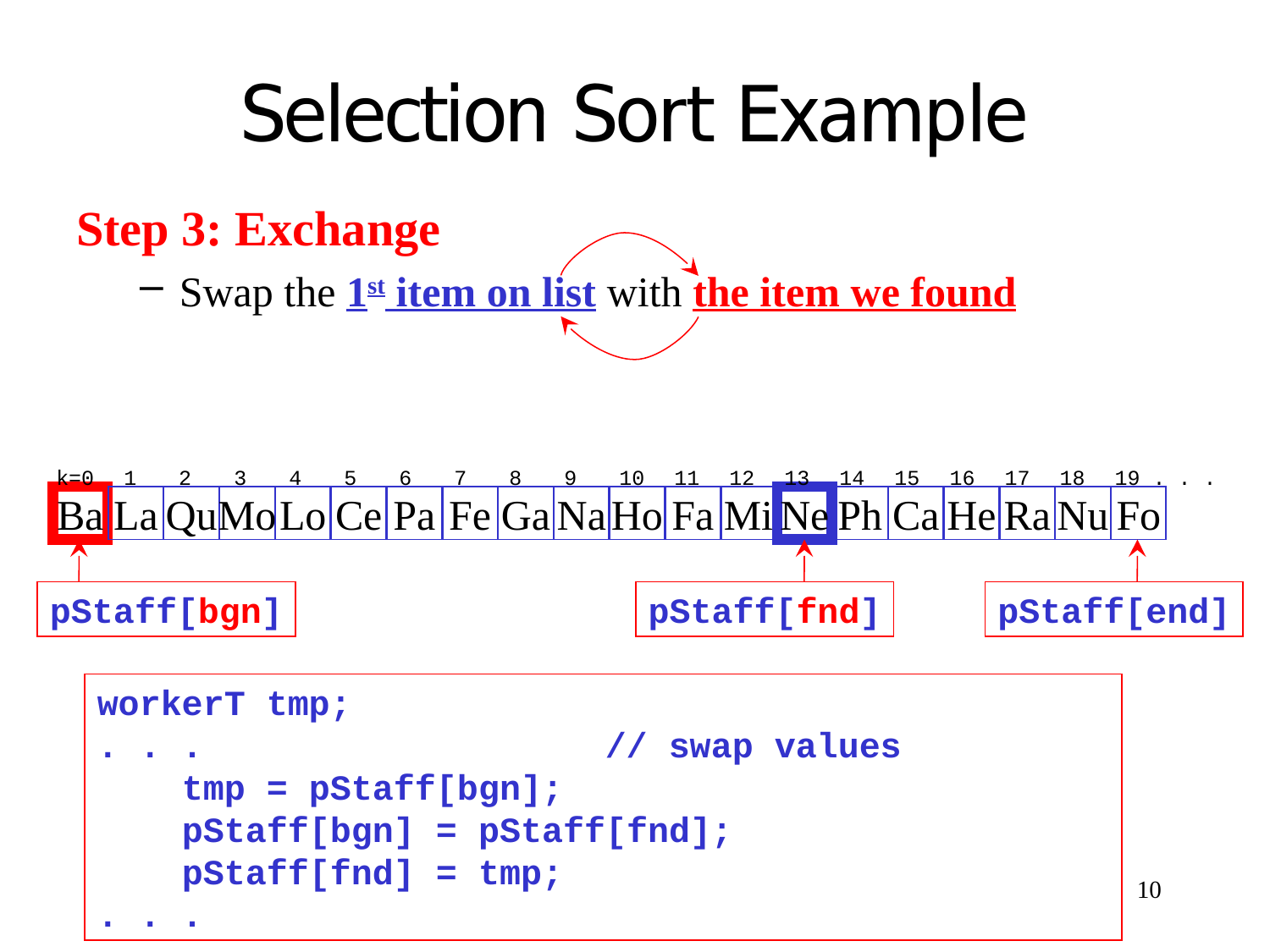

# Selection Sort Example
Step 3: Exchange
Swap the 1st item on list with the item we found

k=0  1   2   3   4   5   6   7   8   9   10  11  12  13  14  15  16  17  18  19 . . .
Ba
La
Qu
Mo
Lo
Ce
Pa
Fe
Ga
Na
Ho
Fa
Mi
Ne
Ph
Ca
He
Ra
Nu
Fo

pStaff[bgn]
pStaff[fnd]
pStaff[end]
workerT tmp;
. . .				// swap values
    tmp = pStaff[bgn];
    pStaff[bgn] = pStaff[fnd];
    pStaff[fnd] = tmp;
. . .
10